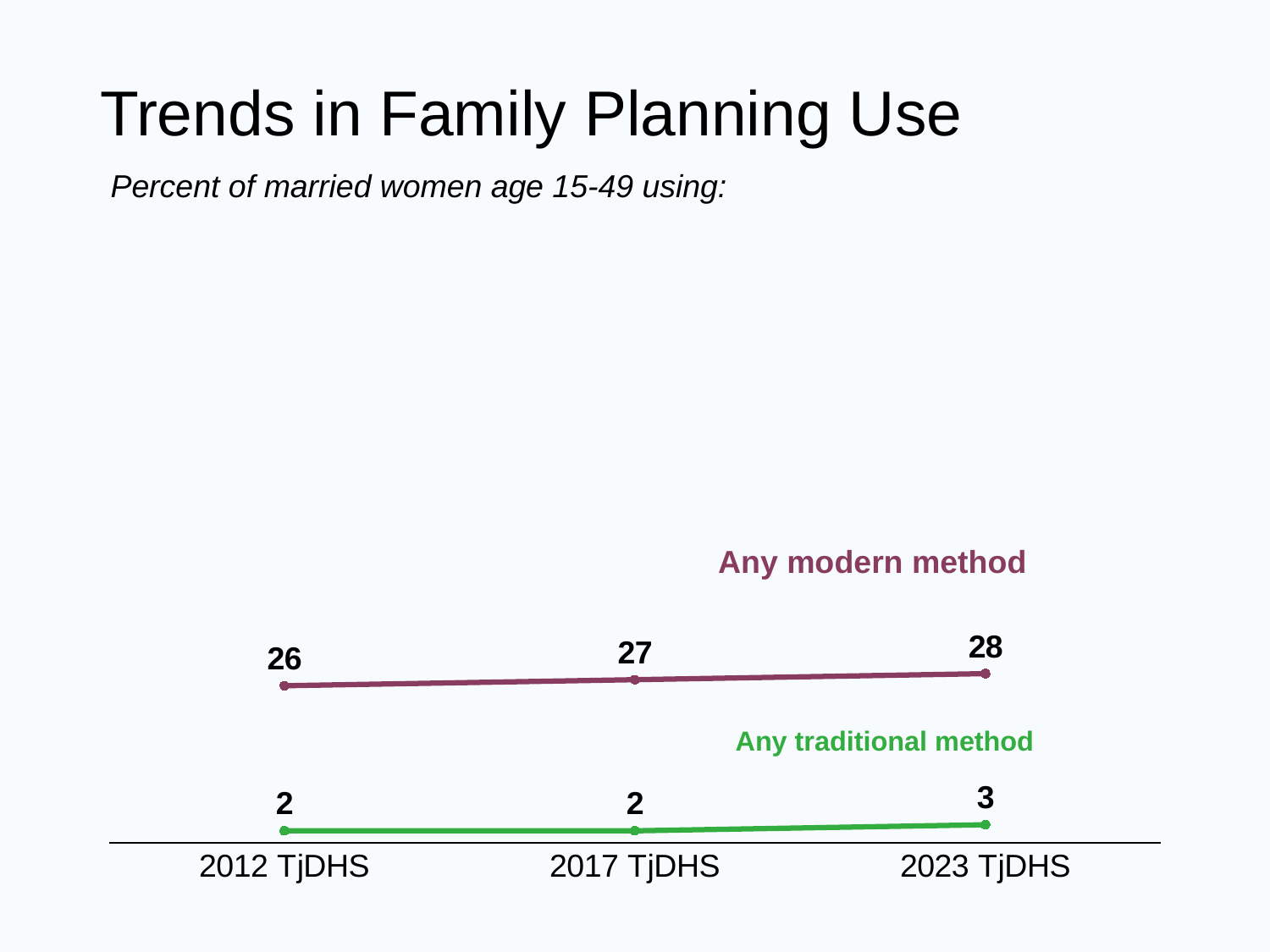

# Trends in Family Planning Use
Percent of married women age 15-49 using:

### Chart

| Category | Any modern method | Any traditional method |
|---|---|---|
| 2012 TjDHS | 26.0 | 2.0 |
| 2017 TjDHS | 27.0 | 2.0 |
| 2023 TjDHS | 28.0 | 3.0 |
Any modern method
Any traditional method